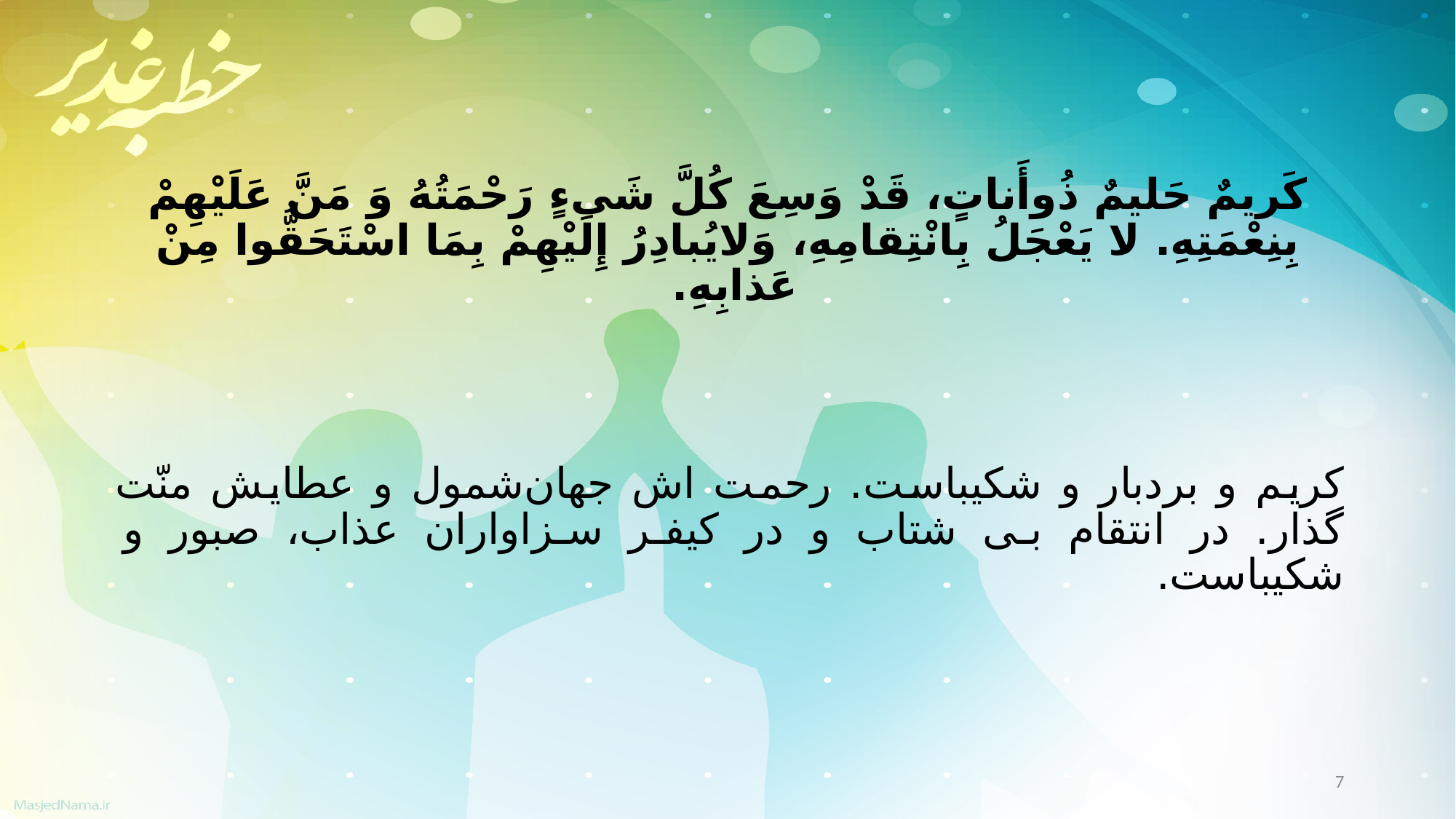

کَریمٌ حَلیمٌ ذُوأَناتٍ، قَدْ وَسِعَ کُلَّ شَیءٍ رَحْمَتُهُ وَ مَنَّ عَلَیْهِمْ بِنِعْمَتِهِ. لا یَعْجَلُ بِانْتِقامِهِ، وَلایُبادِرُ إِلَیْهِمْ بِمَا اسْتَحَقُّوا مِنْ عَذابِهِ.

کریم و بردبار و شکیباست. رحمت اش جهان‌شمول و عطایش منّت گذار. در انتقام بی شتاب و در کیفر سزاواران عذاب، صبور و شکیباست.
7